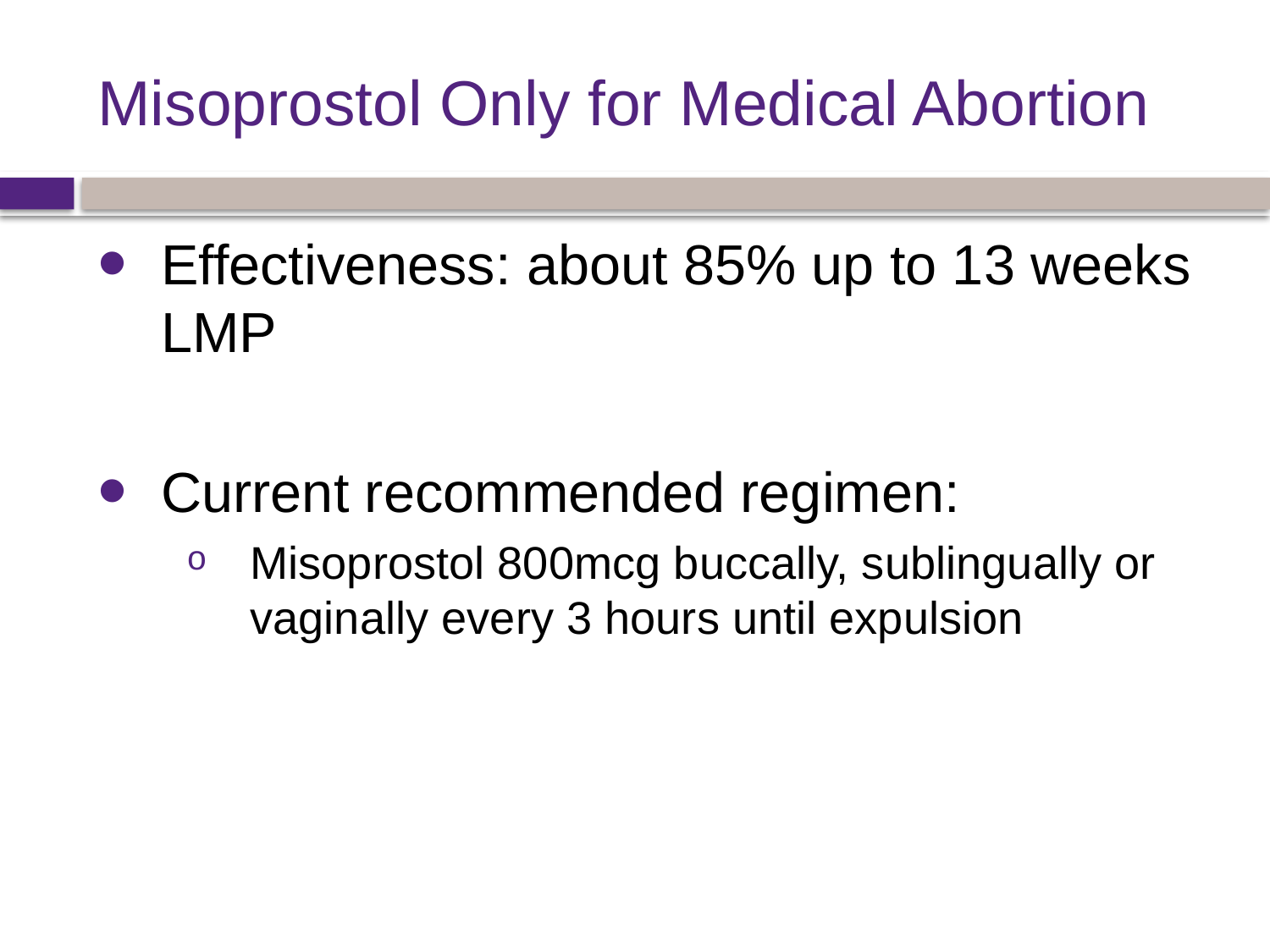

# Misoprostol Only for Medical Abortion
Effectiveness: about 85% up to 13 weeks LMP

Current recommended regimen:
Misoprostol 800mcg buccally, sublingually or vaginally every 3 hours until expulsion